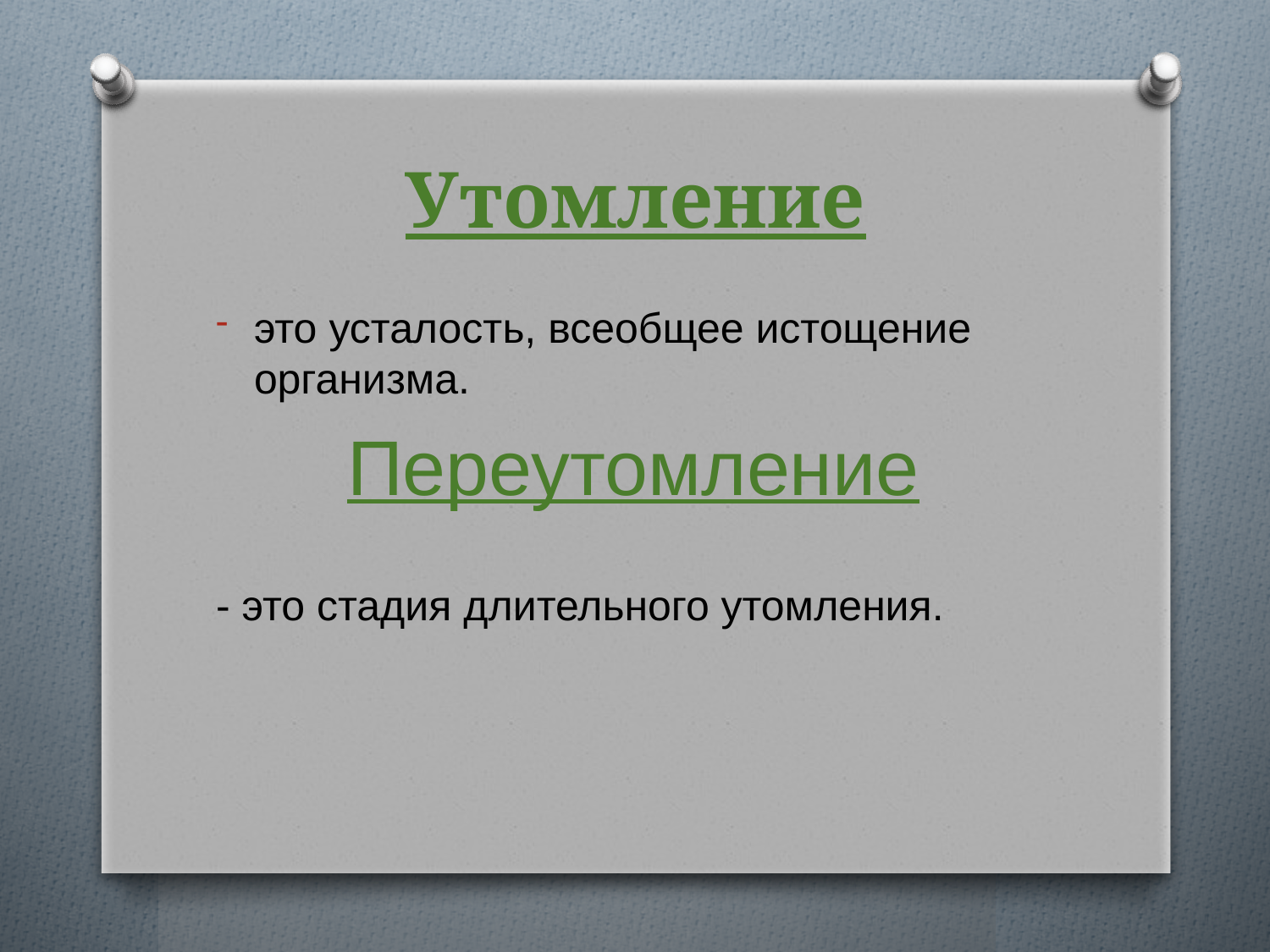

# Утомление
это усталость, всеобщее истощение организма.
Переутомление

- это стадия длительного утомления.